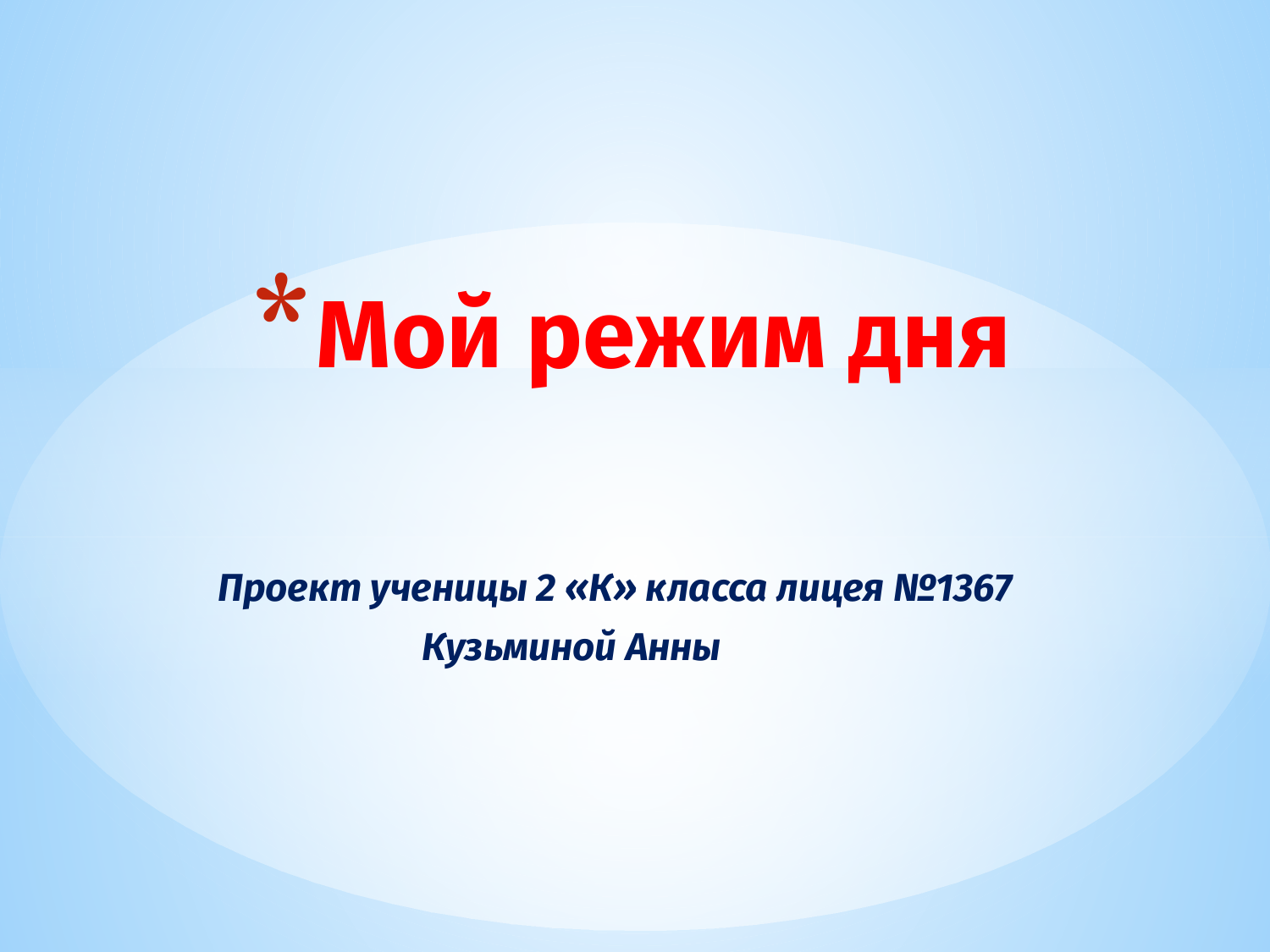

# Мой режим дня
Проект ученицы 2 «К» класса лицея №1367
                       Кузьминой Анны